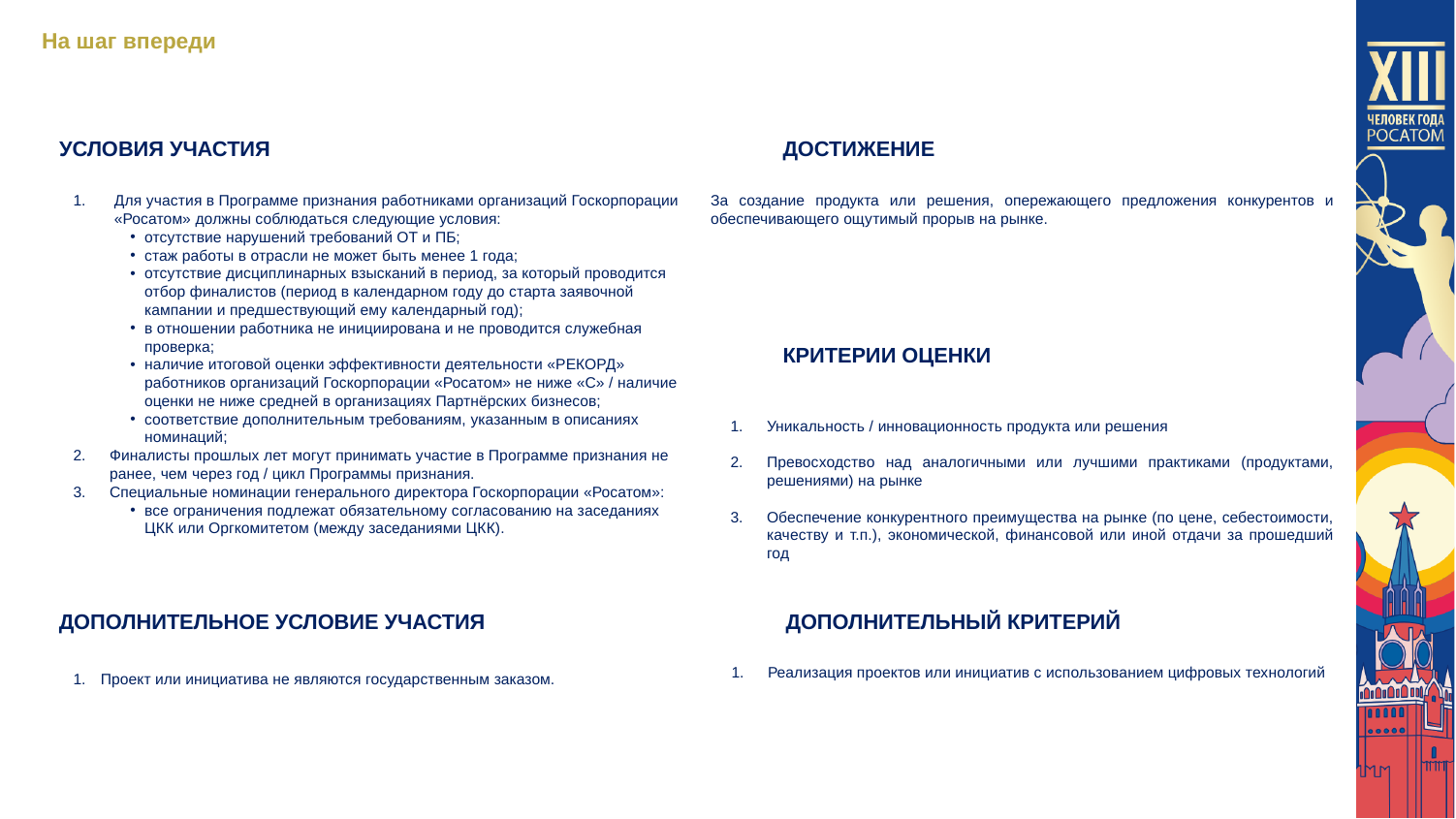

На шаг впереди
ДОСТИЖЕНИЕ
УСЛОВИЯ УЧАСТИЯ
Для участия в Программе признания работниками организаций Госкорпорации «Росатом» должны соблюдаться следующие условия:
отсутствие нарушений требований ОТ и ПБ;
стаж работы в отрасли не может быть менее 1 года;
отсутствие дисциплинарных взысканий в период, за который проводится отбор финалистов (период в календарном году до старта заявочной кампании и предшествующий ему календарный год);
в отношении работника не инициирована и не проводится служебная проверка;
наличие итоговой оценки эффективности деятельности «РЕКОРД» работников организаций Госкорпорации «Росатом» не ниже «С» / наличие оценки не ниже средней в организациях Партнёрских бизнесов;
соответствие дополнительным требованиям, указанным в описаниях номинаций;
Финалисты прошлых лет могут принимать участие в Программе признания не ранее, чем через год / цикл Программы признания.
Специальные номинации генерального директора Госкорпорации «Росатом»:
все ограничения подлежат обязательному согласованию на заседаниях ЦКК или Оргкомитетом (между заседаниями ЦКК).
За создание продукта или решения, опережающего предложения конкурентов и обеспечивающего ощутимый прорыв на рынке.
КРИТЕРИИ ОЦЕНКИ
Уникальность / инновационность продукта или решения

Превосходство над аналогичными или лучшими практиками (продуктами, решениями) на рынке

Обеспечение конкурентного преимущества на рынке (по цене, себестоимости, качеству и т.п.), экономической, финансовой или иной отдачи за прошедший год
ДОПОЛНИТЕЛЬНОЕ УСЛОВИЕ УЧАСТИЯ
ДОПОЛНИТЕЛЬНЫЙ КРИТЕРИЙ
Реализация проектов или инициатив с использованием цифровых технологий

Проект или инициатива не являются государственным заказом.